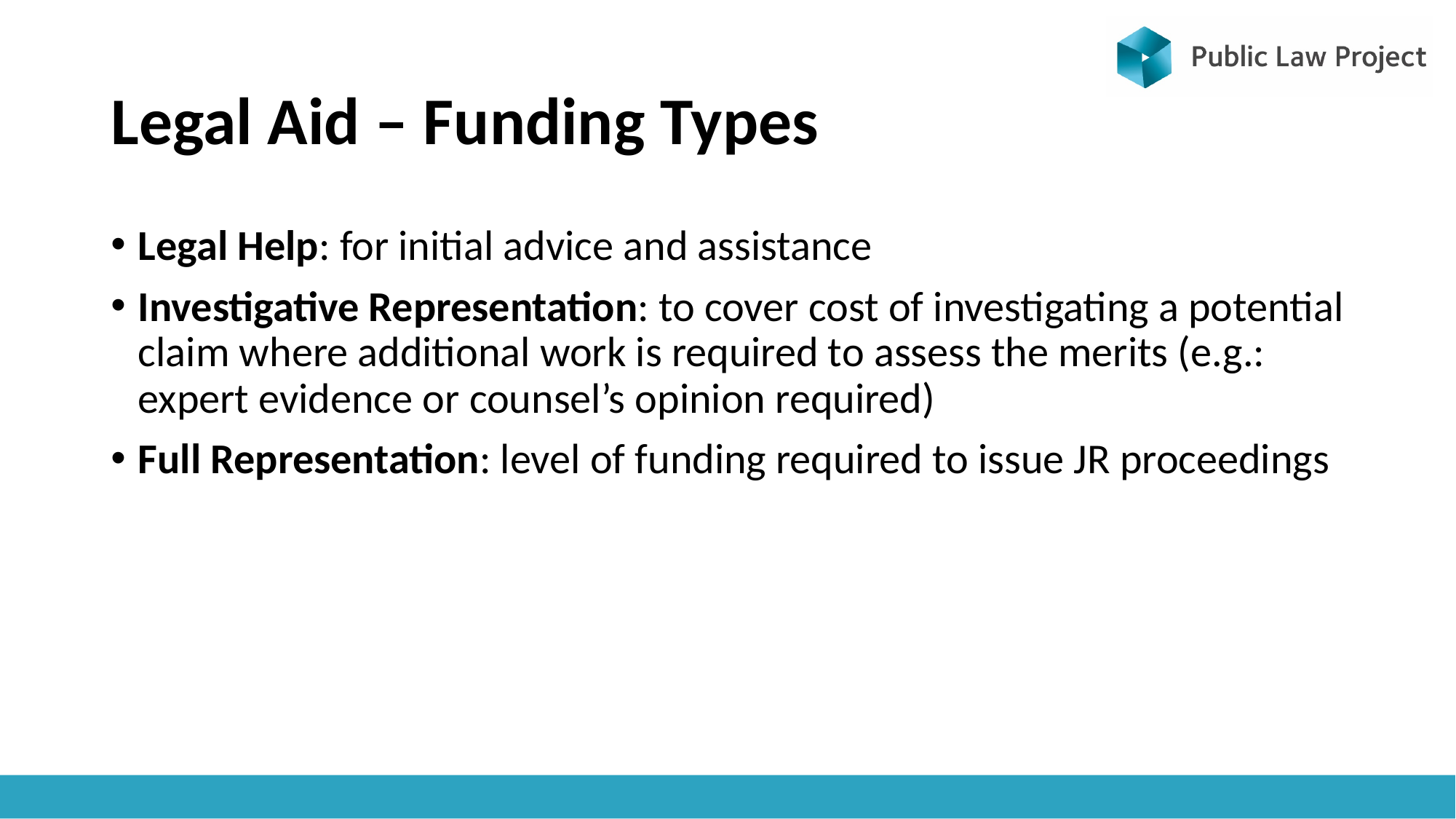

# Legal Aid – Funding Types
Legal Help: for initial advice and assistance
Investigative Representation: to cover cost of investigating a potential claim where additional work is required to assess the merits (e.g.: expert evidence or counsel’s opinion required)
Full Representation: level of funding required to issue JR proceedings